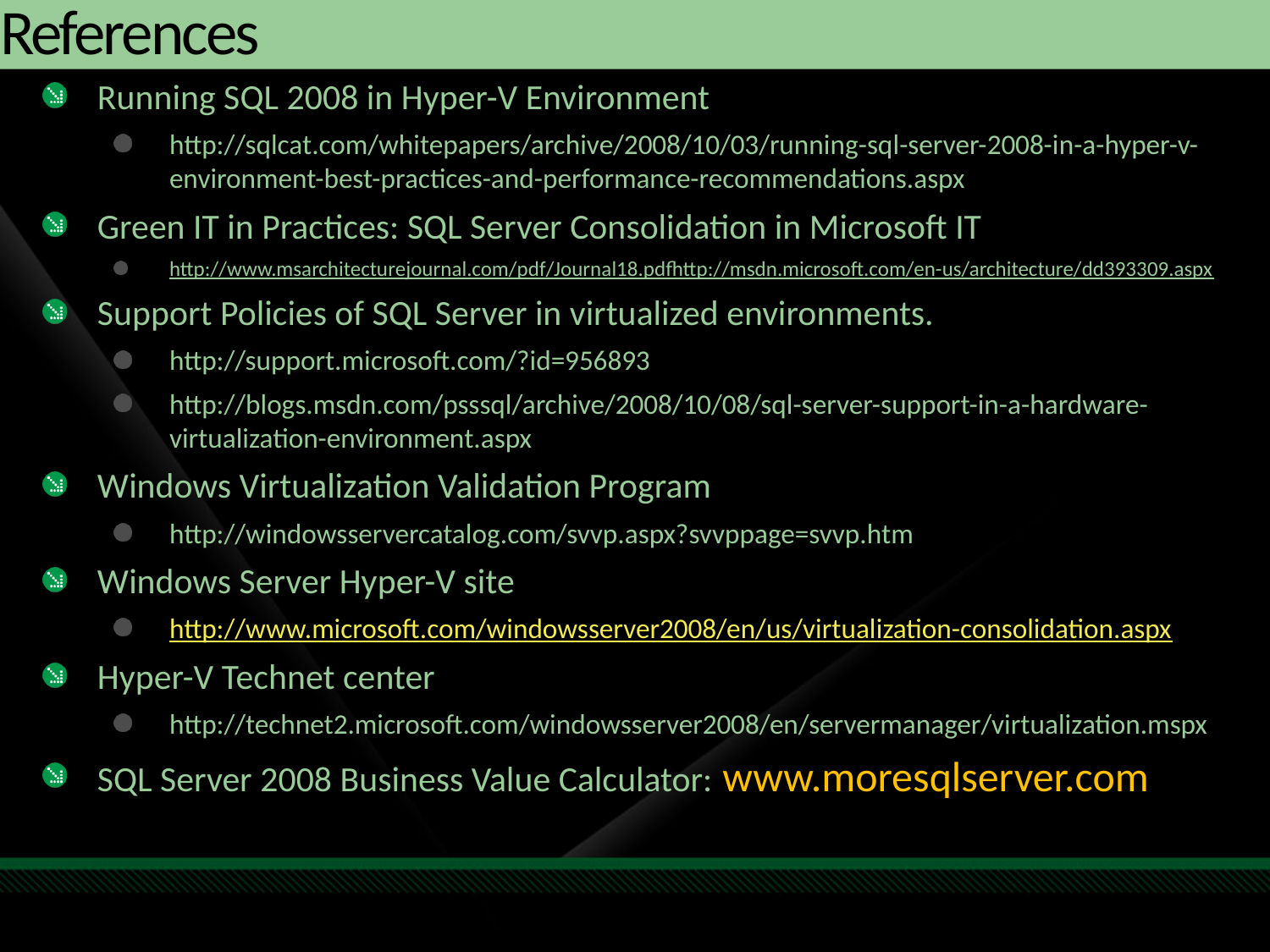

# References
Running SQL 2008 in Hyper-V Environment
http://sqlcat.com/whitepapers/archive/2008/10/03/running-sql-server-2008-in-a-hyper-v-environment-best-practices-and-performance-recommendations.aspx
Green IT in Practices: SQL Server Consolidation in Microsoft IT
http://www.msarchitecturejournal.com/pdf/Journal18.pdfhttp://msdn.microsoft.com/en-us/architecture/dd393309.aspx
Support Policies of SQL Server in virtualized environments.
http://support.microsoft.com/?id=956893
http://blogs.msdn.com/psssql/archive/2008/10/08/sql-server-support-in-a-hardware-virtualization-environment.aspx
Windows Virtualization Validation Program
http://windowsservercatalog.com/svvp.aspx?svvppage=svvp.htm
Windows Server Hyper-V site
http://www.microsoft.com/windowsserver2008/en/us/virtualization-consolidation.aspx
Hyper-V Technet center
http://technet2.microsoft.com/windowsserver2008/en/servermanager/virtualization.mspx
SQL Server 2008 Business Value Calculator: www.moresqlserver.com